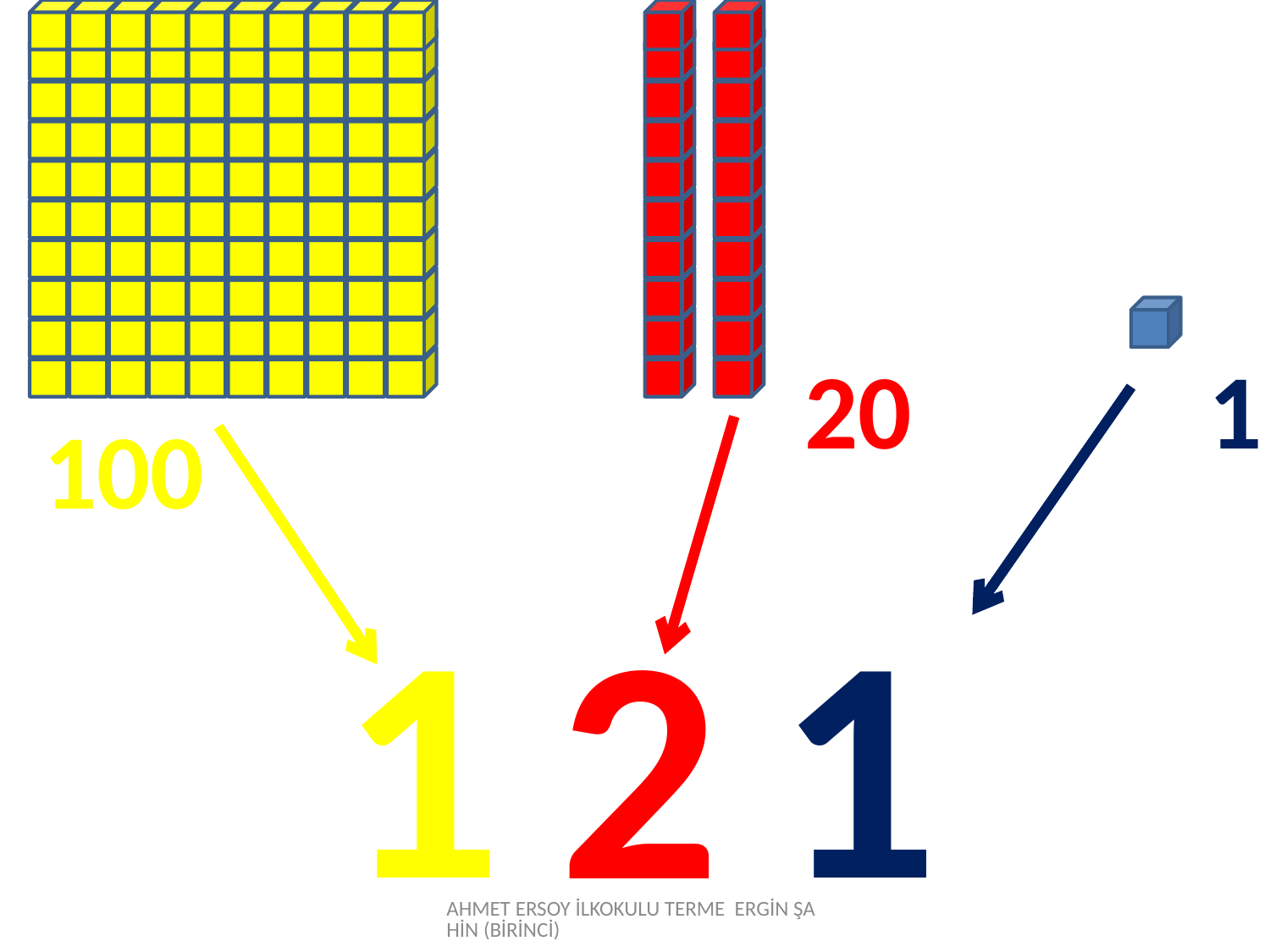

20

1
100
1
1
2
AHMET ERSOY İLKOKULU TERME  ERGİN ŞAHİN (BİRİNCİ)